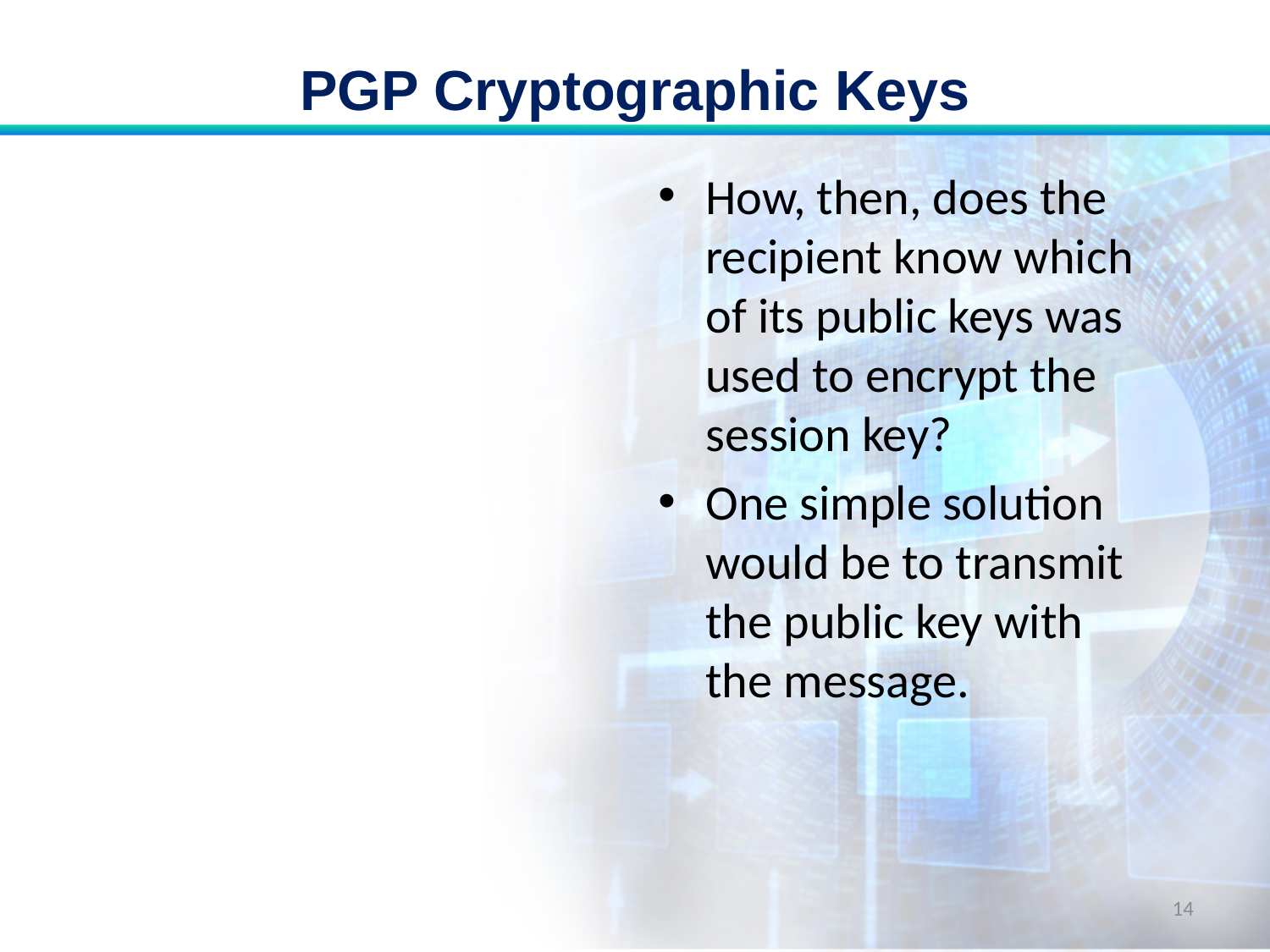

# PGP Cryptographic Keys
How, then, does the recipient know which of its public keys was used to encrypt the session key?
One simple solution would be to transmit the public key with the message.
14